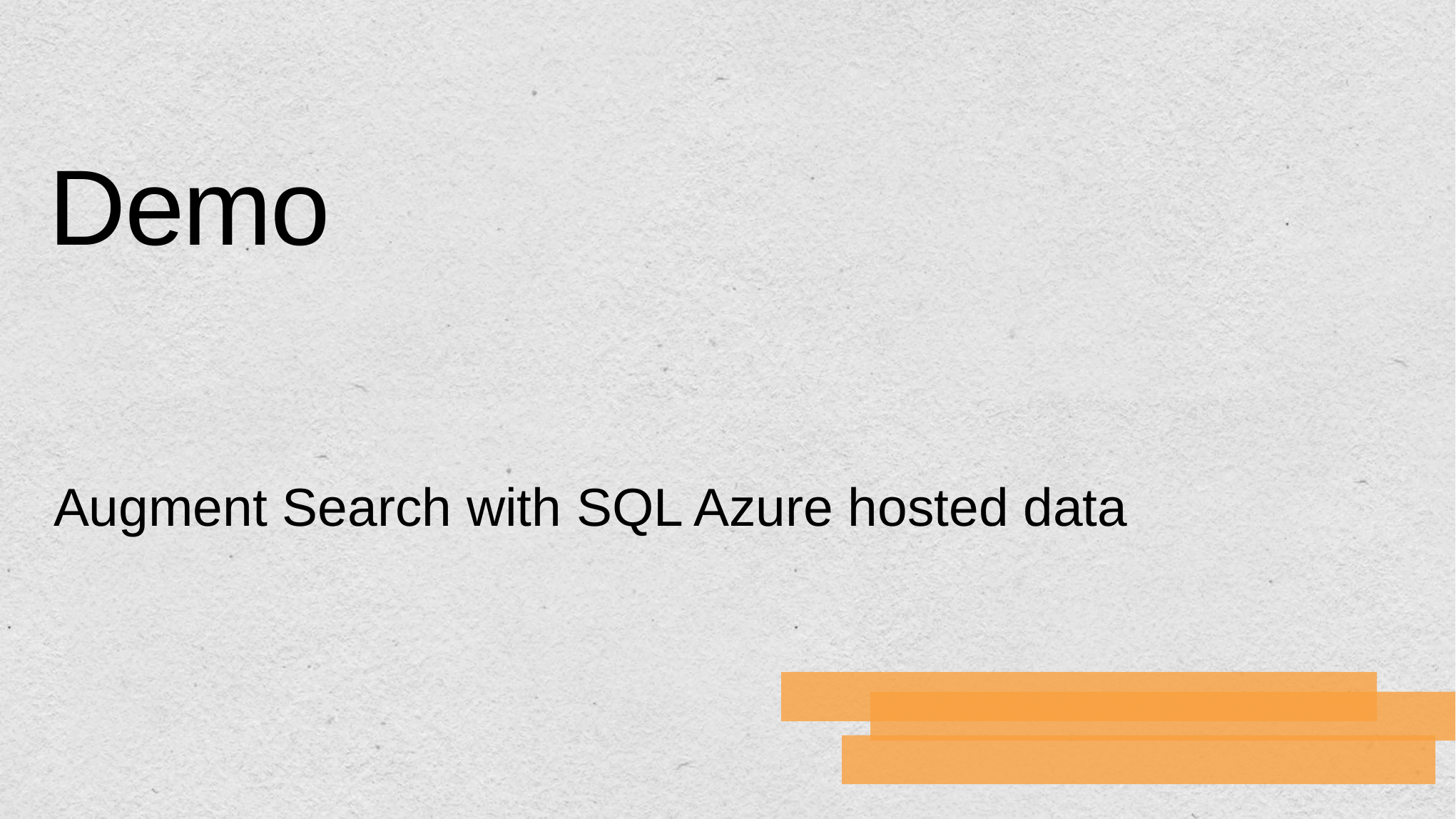

# Demo
Augment Search with SQL Azure hosted data